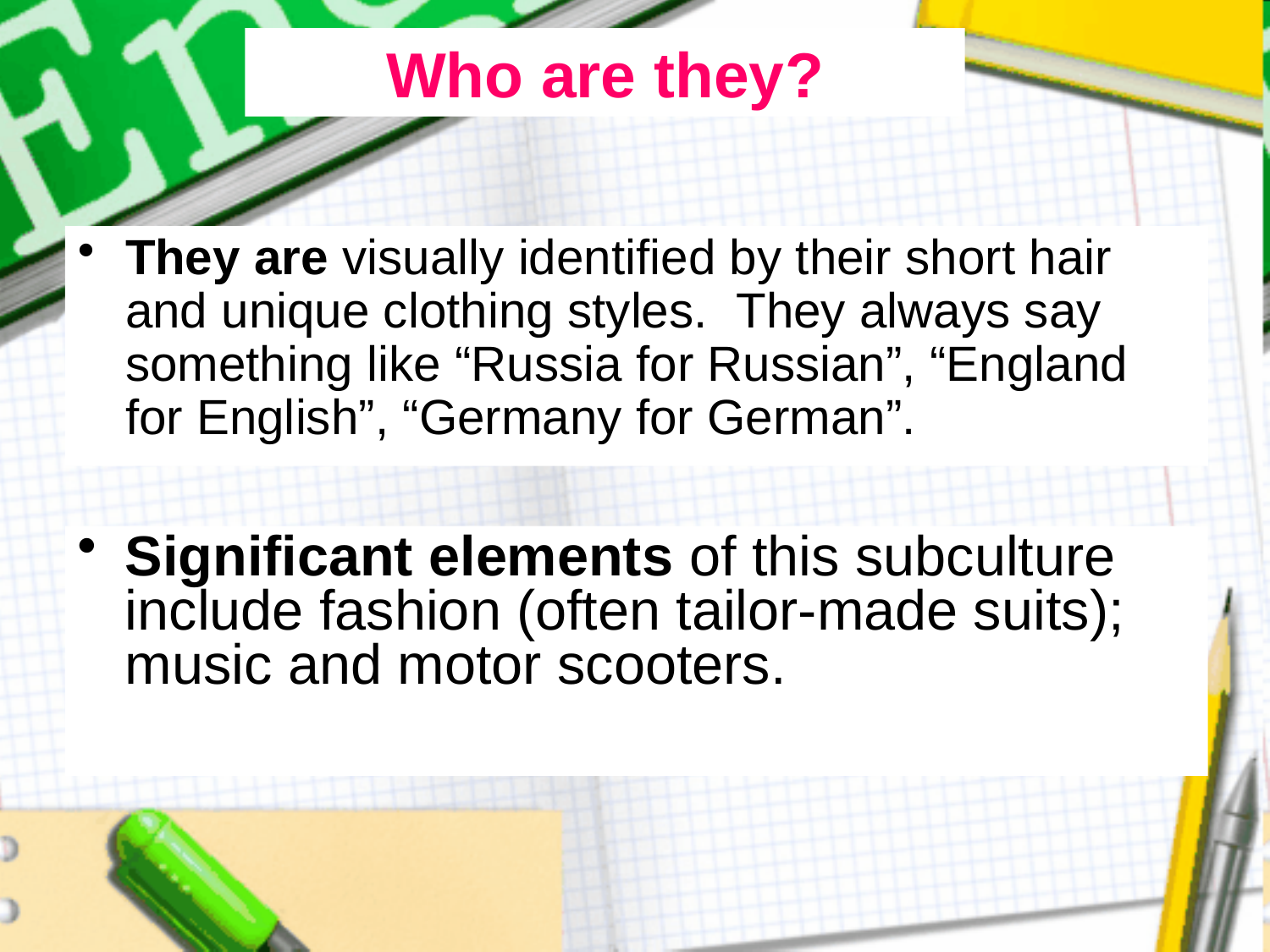

Who are they?
They are visually identified by their short hair and unique clothing styles.  They always say something like “Russia for Russian”, “England for English”, “Germany for German”.
Significant elements of this subculture include fashion (often tailor-made suits); music and motor scooters.